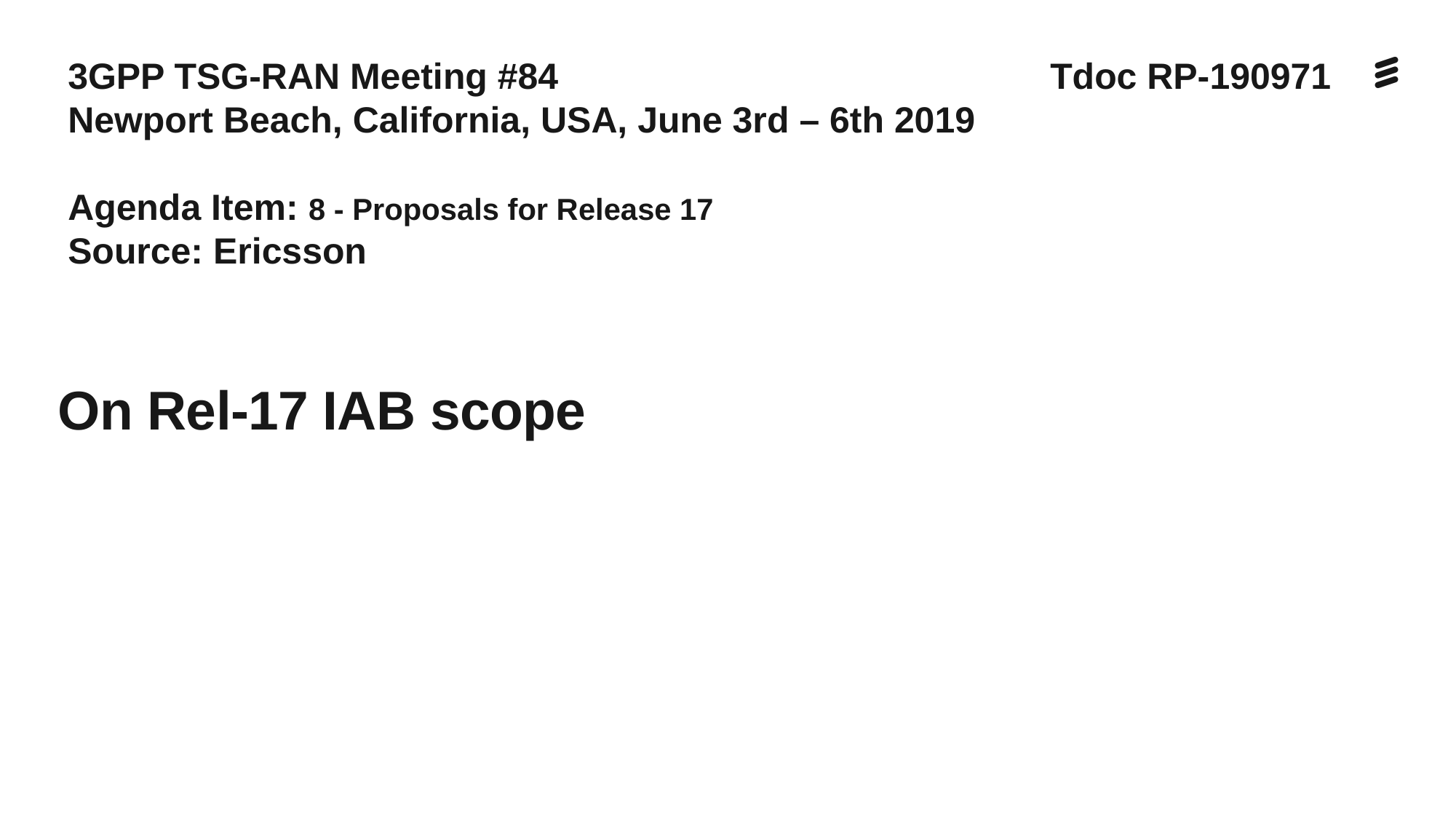

3GPP TSG-RAN Meeting #84					Tdoc RP-190971
Newport Beach, California, USA, June 3rd – 6th 2019
 
Agenda Item: 8 - Proposals for Release 17
Source: Ericsson
On Rel-17 IAB scope